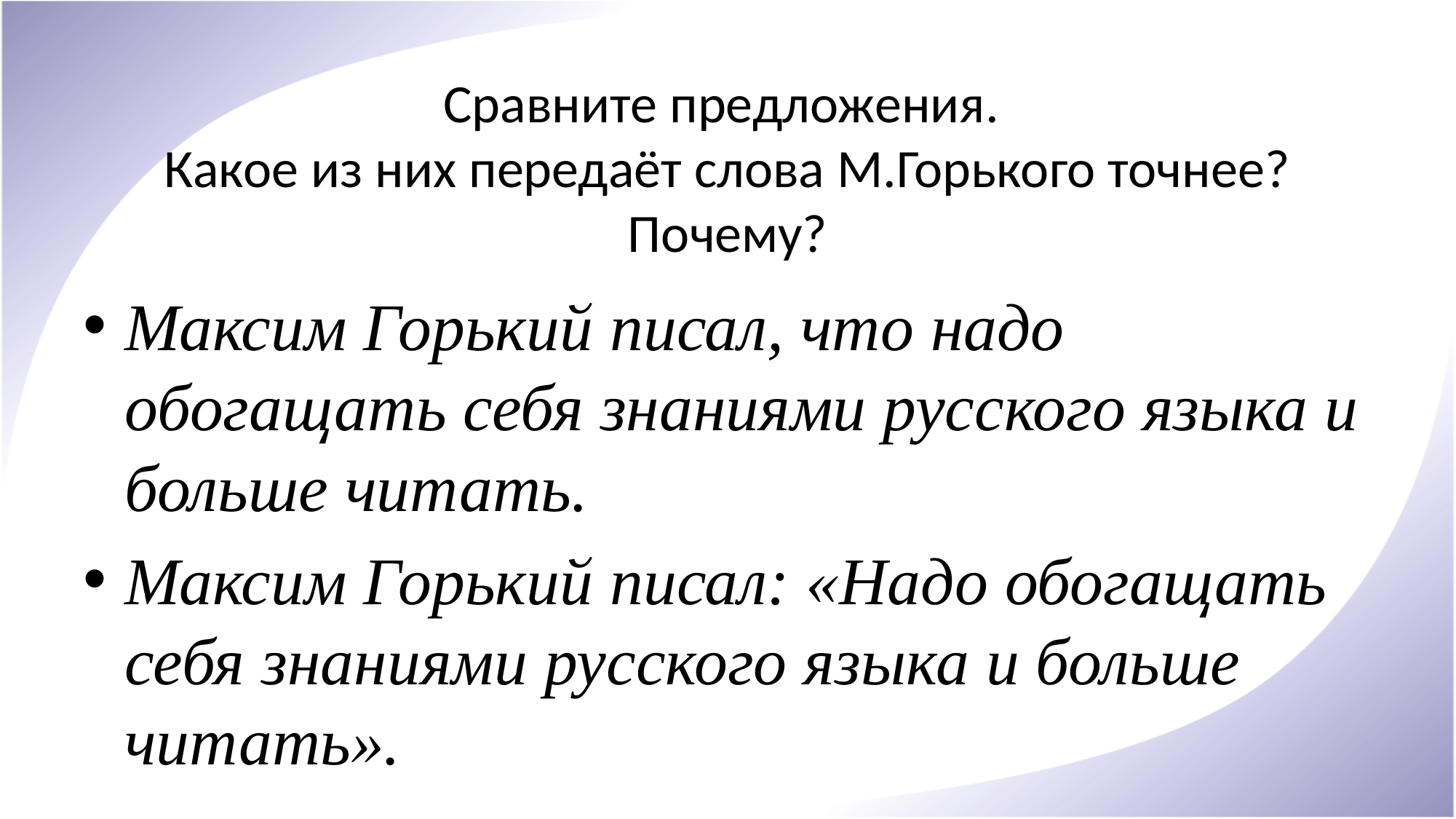

# Сравните предложения. Какое из них передаёт слова М.Горького точнее? Почему?
Максим Горький писал, что надо обогащать себя знаниями русского языка и больше читать.
Максим Горький писал: «Надо обогащать себя знаниями русского языка и больше читать».